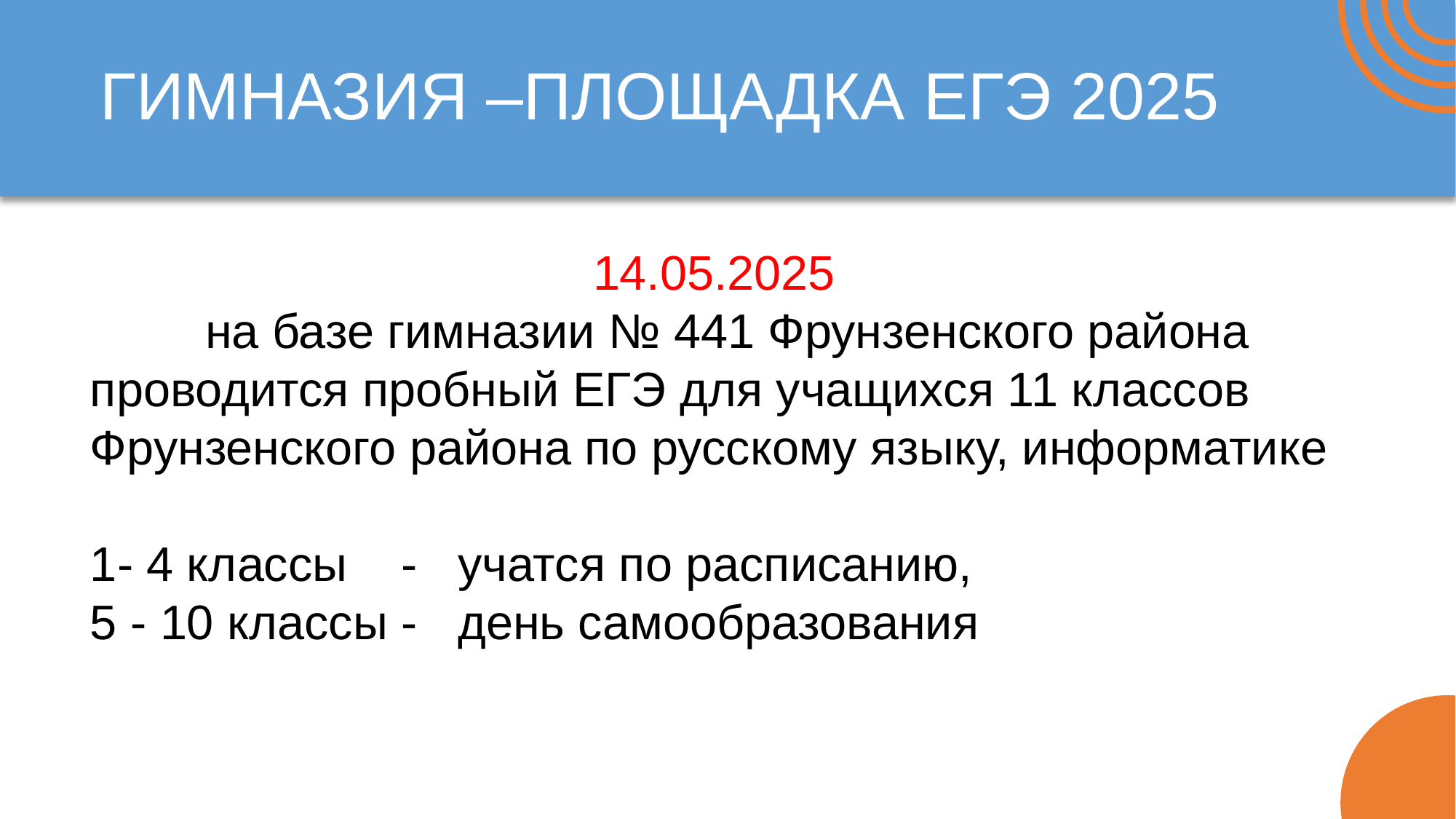

# ГИМНАЗИЯ –ПЛОЩАДКА ЕГЭ 2025
14.05.2025
на базе гимназии № 441 Фрунзенского района
проводится пробный ЕГЭ для учащихся 11 классов Фрунзенского района по русскому языку, информатике

1- 4 классы    -   учатся по расписанию,
5 - 10 классы -   день самообразования